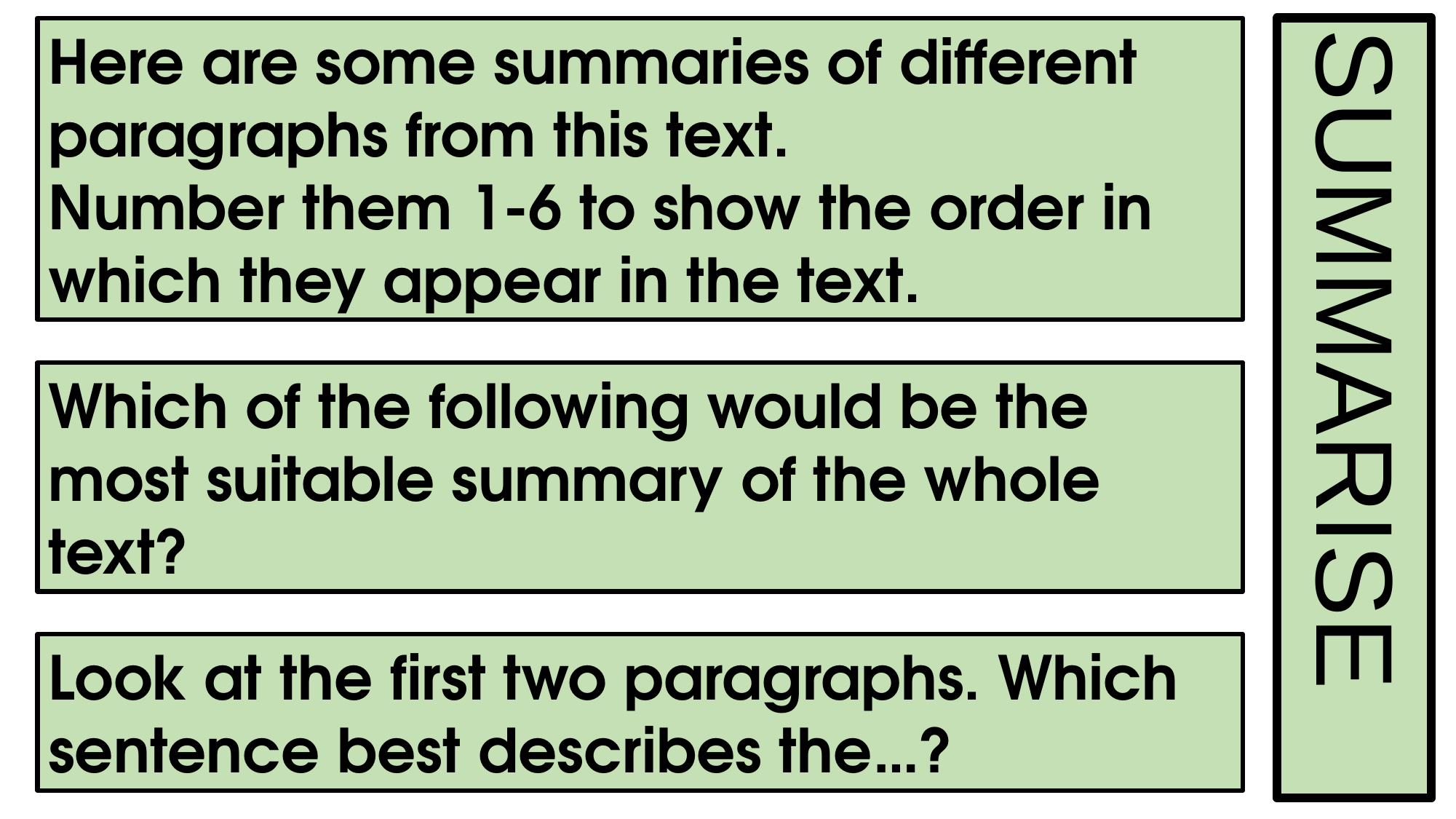

Here are some summaries of different paragraphs from this text.
Number them 1-6 to show the order in which they appear in the text.
SUMMARISE
Which of the following would be the most suitable summary of the whole text?
Look at the first two paragraphs. Which sentence best describes the…?